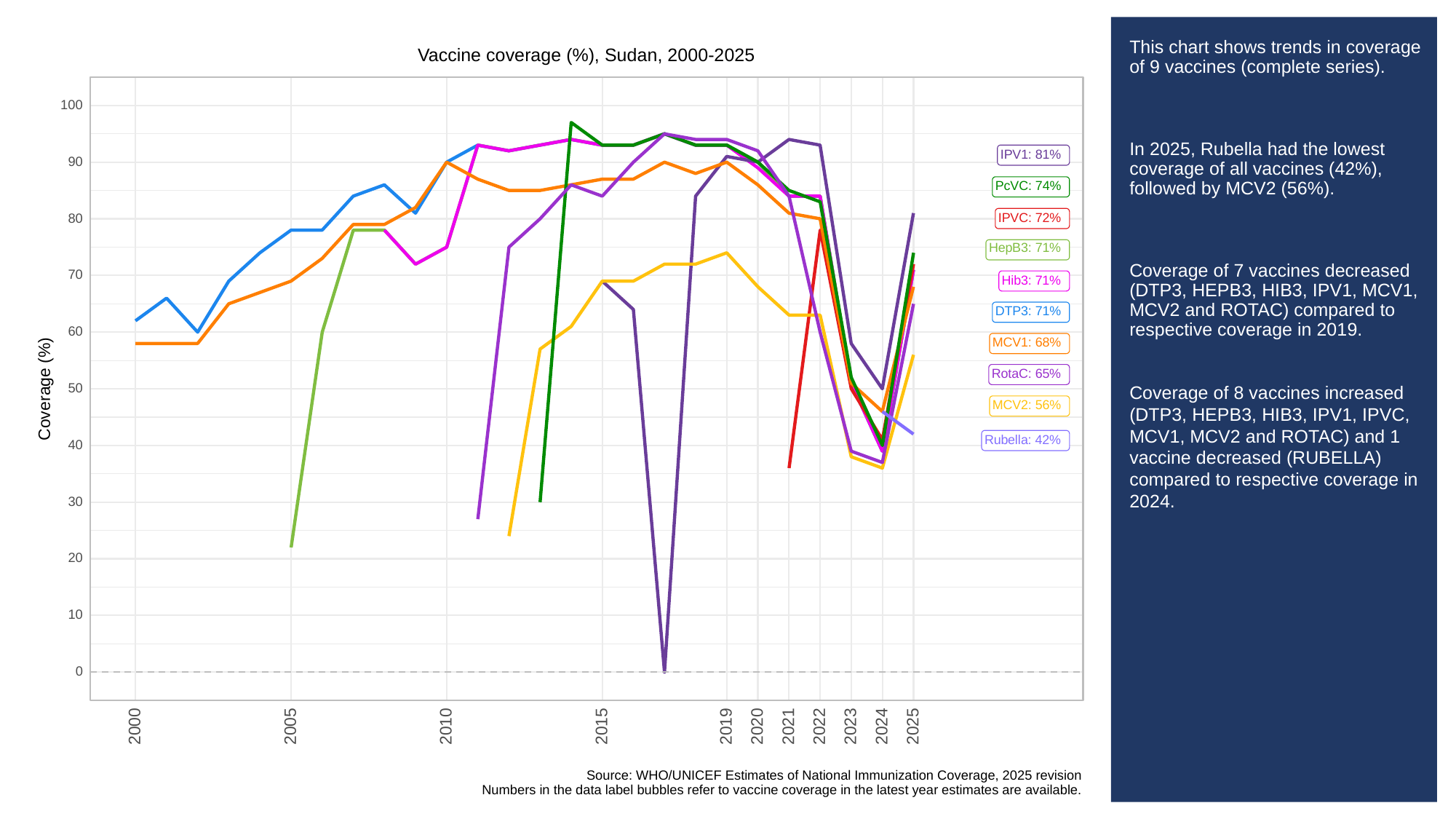

# This chart shows trends in coverage of 9 vaccines (complete series).

In 2025, Rubella had the lowest coverage of all vaccines (42%), followed by MCV2 (56%).

Coverage of 7 vaccines decreased (DTP3, HEPB3, HIB3, IPV1, MCV1, MCV2 and ROTAC) compared to respective coverage in 2019.

Coverage of 8 vaccines increased (DTP3, HEPB3, HIB3, IPV1, IPVC, MCV1, MCV2 and ROTAC) and 1 vaccine decreased (RUBELLA) compared to respective coverage in 2024.

Vaccine coverage (%), Sudan, 2000-2025

100

IPV1: 81%

90

PcVC: 74%

IPVC: 72%
80

HepB3: 71%

70

Hib3: 71%

DTP3: 71%
60

MCV1: 68%

RotaC: 65%
Coverage (%)
50

MCV2: 56%

Rubella: 42%
40

30

20

10

0

2023
2000
2005
2010
2015
2019
2020
2021
2022
2024
2025
Source: WHO/UNICEF Estimates of National Immunization Coverage, 2025 revision
Numbers in the data label bubbles refer to vaccine coverage in the latest year estimates are available.